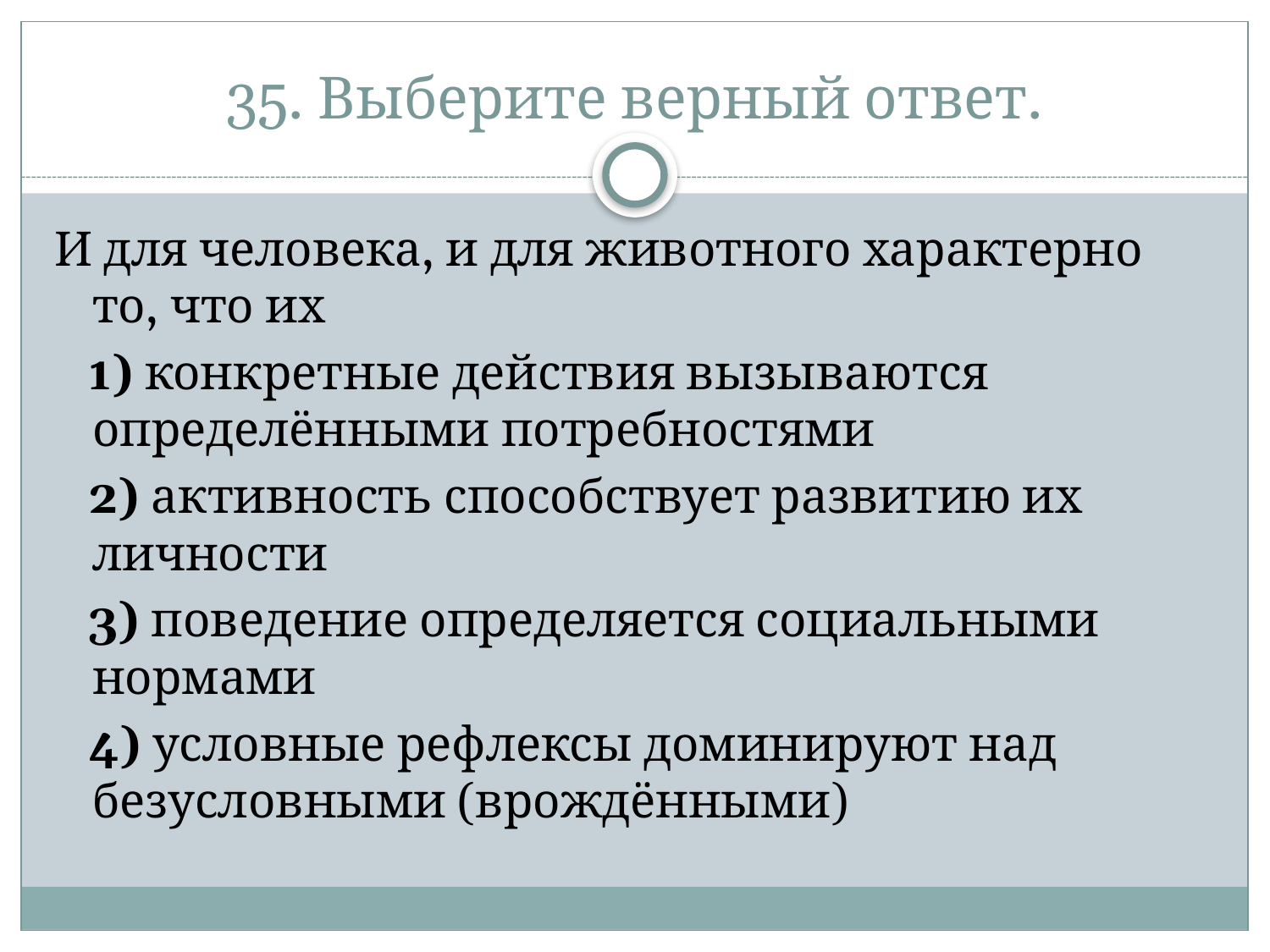

# 35. Выберите верный ответ.
И для человека, и для животного характерно то, что их
   1) конкретные действия вызываются определёнными потребностями
   2) активность способствует развитию их личности
   3) поведение определяется социальными нормами
   4) условные рефлексы доминируют над безусловными (врождёнными)